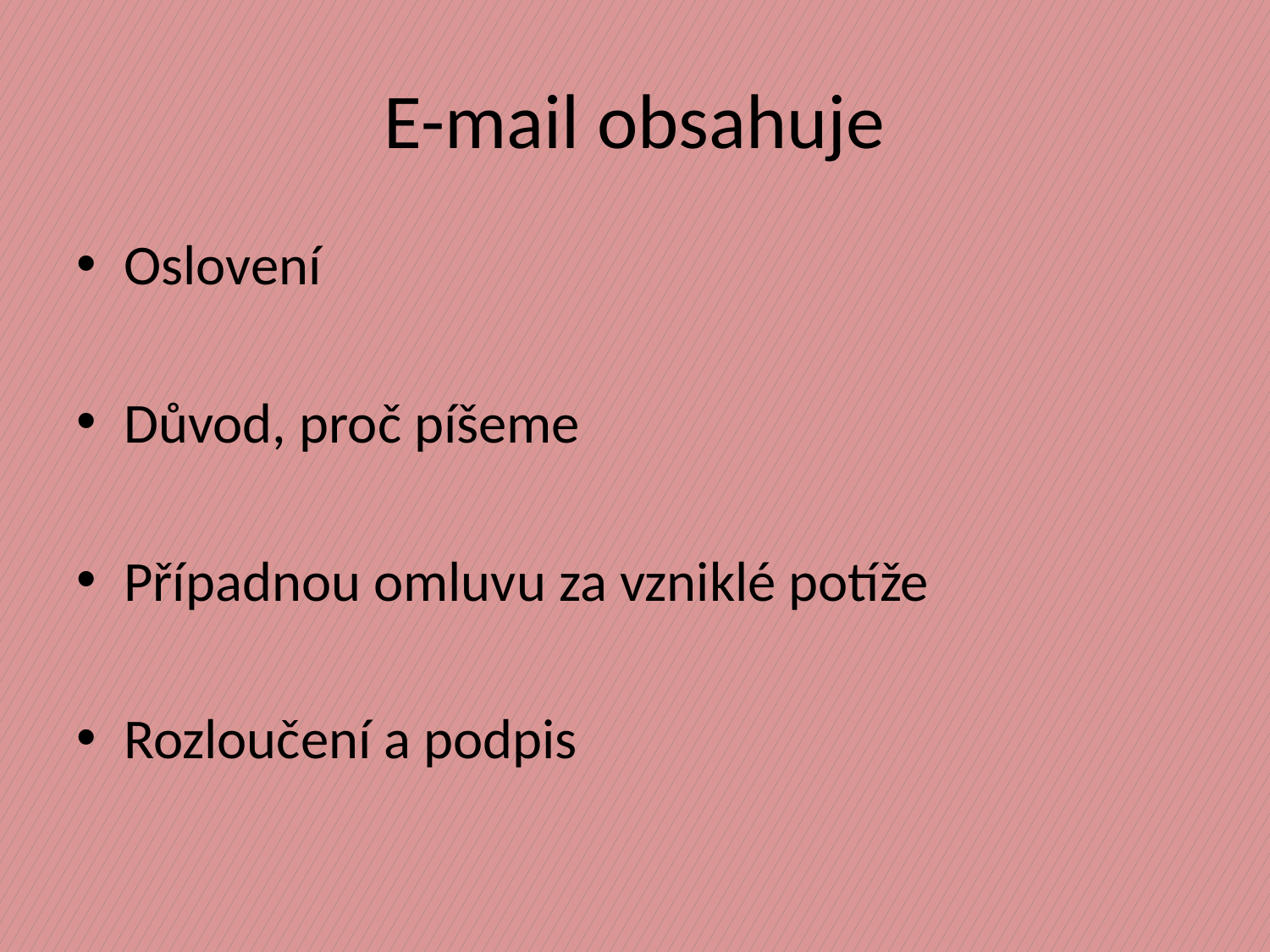

# E-mail obsahuje
Oslovení

Důvod, proč píšeme

Případnou omluvu za vzniklé potíže

Rozloučení a podpis